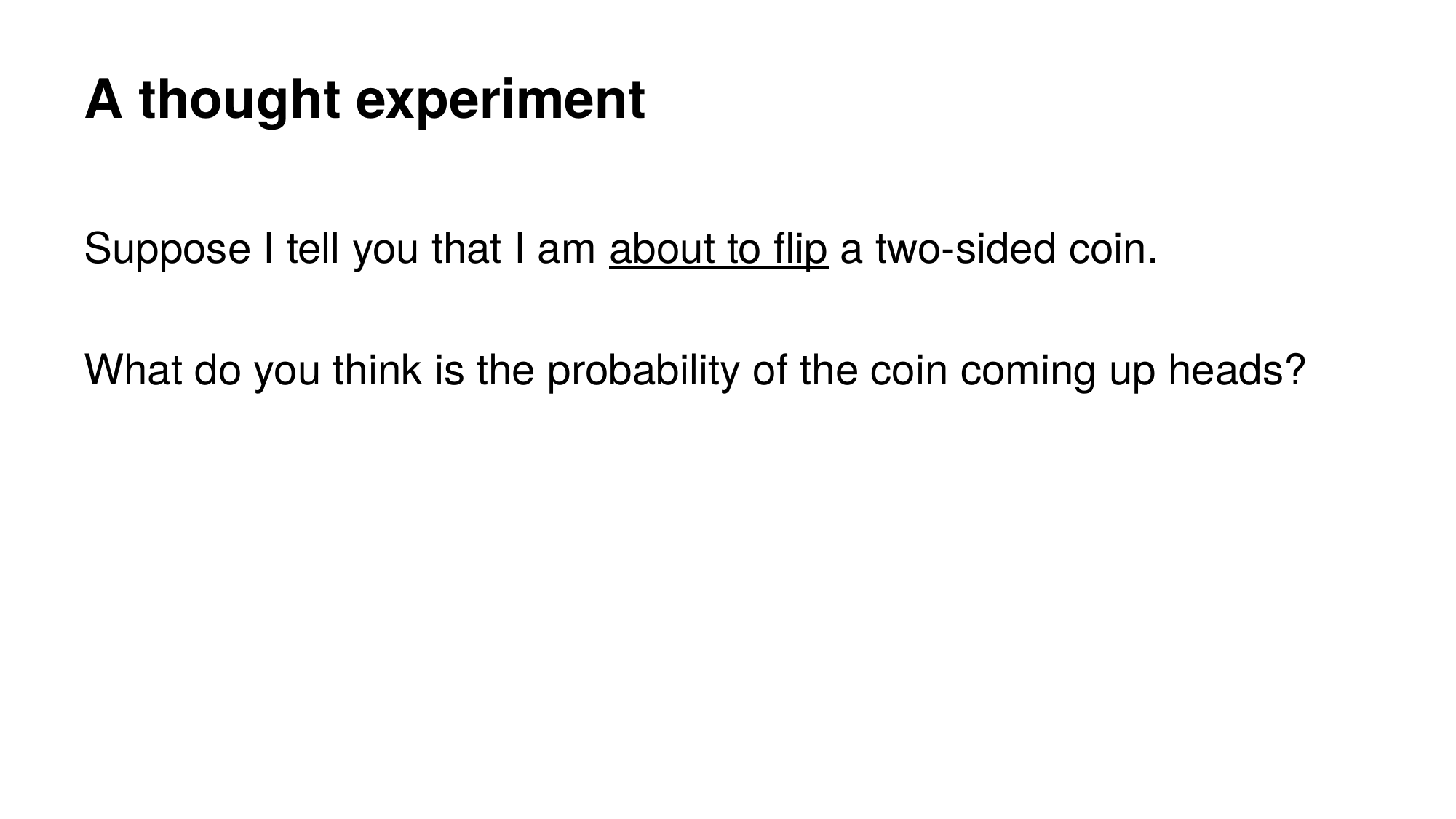

# A thought experiment
Suppose I tell you that I am about to flip a two-sided coin.

What do you think is the probability of the coin coming up heads?